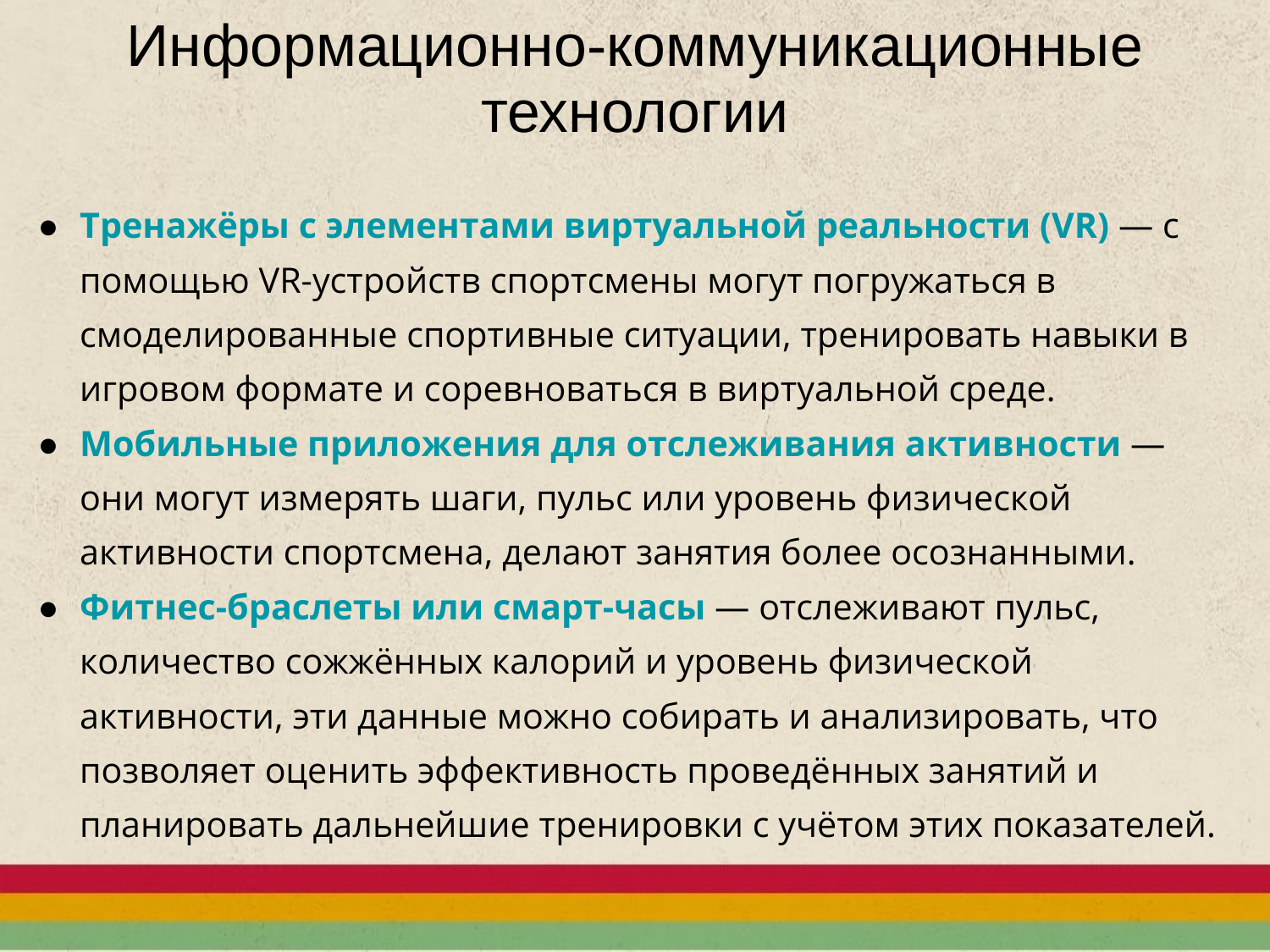

Информационно-коммуникационные технологии
Тренажёры с элементами виртуальной реальности (VR) — с помощью VR-устройств спортсмены могут погружаться в смоделированные спортивные ситуации, тренировать навыки в игровом формате и соревноваться в виртуальной среде.
Мобильные приложения для отслеживания активности — они могут измерять шаги, пульс или уровень физической активности спортсмена, делают занятия более осознанными.
Фитнес-браслеты или смарт-часы — отслеживают пульс, количество сожжённых калорий и уровень физической активности, эти данные можно собирать и анализировать, что позволяет оценить эффективность проведённых занятий и планировать дальнейшие тренировки с учётом этих показателей.